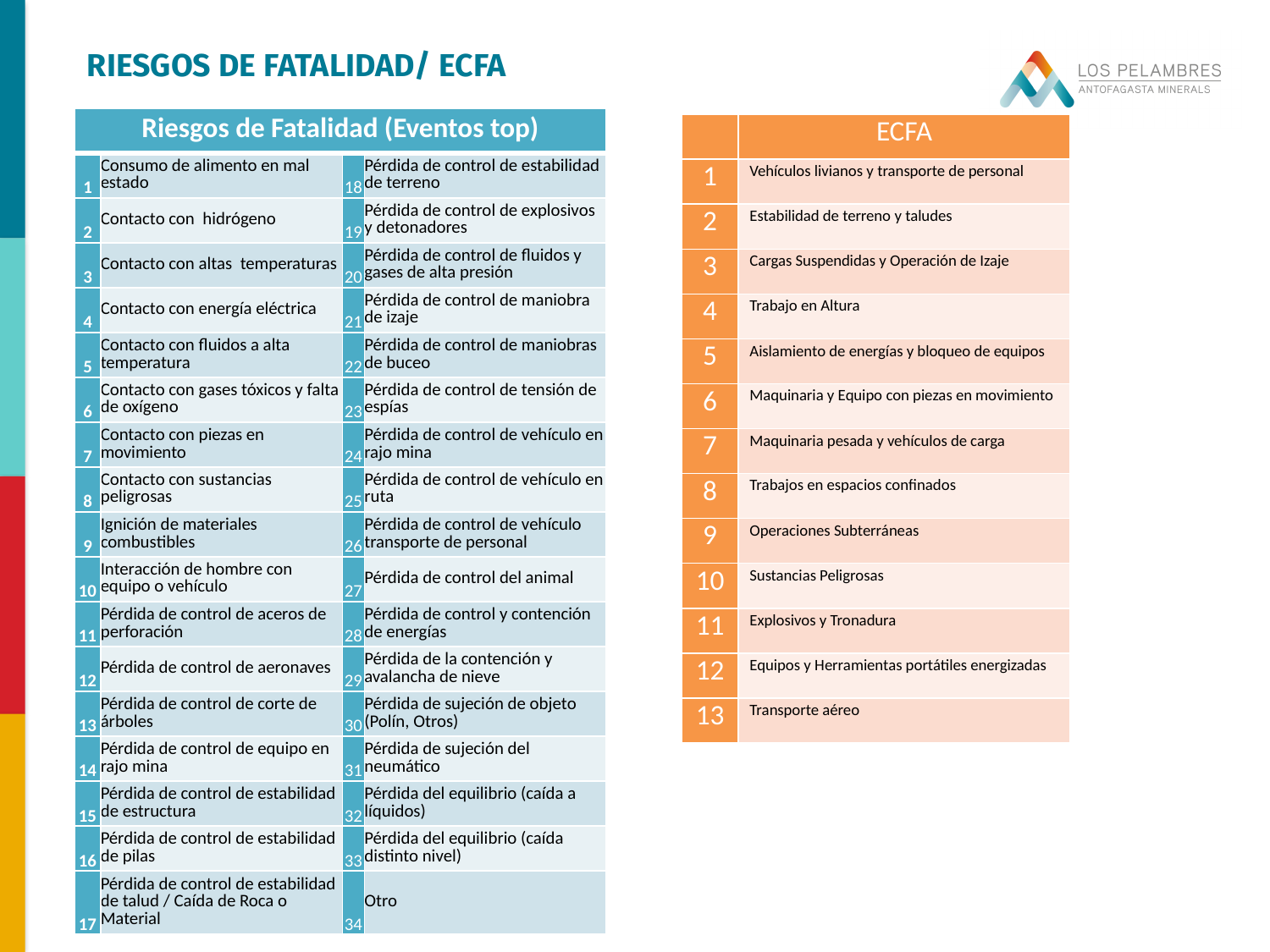

RIESGOS DE FATALIDAD/ ECFA
| Riesgos de Fatalidad (Eventos top) |  |  |  |
| --- | --- | --- | --- |
| 1 | Consumo de alimento en mal estado | 18 | Pérdida de control de estabilidad de terreno |
| 2 | Contacto con  hidrógeno | 19 | Pérdida de control de explosivos y detonadores |
| 3 | Contacto con altas  temperaturas | 20 | Pérdida de control de fluidos y gases de alta presión |
| 4 | Contacto con energía eléctrica | 21 | Pérdida de control de maniobra de izaje |
| 5 | Contacto con fluidos a alta temperatura | 22 | Pérdida de control de maniobras de buceo |
| 6 | Contacto con gases tóxicos y falta de oxígeno | 23 | Pérdida de control de tensión de espías |
| 7 | Contacto con piezas en movimiento | 24 | Pérdida de control de vehículo en rajo mina |
| 8 | Contacto con sustancias peligrosas | 25 | Pérdida de control de vehículo en ruta |
| 9 | Ignición de materiales combustibles | 26 | Pérdida de control de vehículo transporte de personal |
| 10 | Interacción de hombre con equipo o vehículo | 27 | Pérdida de control del animal |
| 11 | Pérdida de control de aceros de perforación | 28 | Pérdida de control y contención de energías |
| 12 | Pérdida de control de aeronaves | 29 | Pérdida de la contención y avalancha de nieve |
| 13 | Pérdida de control de corte de árboles | 30 | Pérdida de sujeción de objeto (Polín, Otros) |
| 14 | Pérdida de control de equipo en rajo mina | 31 | Pérdida de sujeción del neumático |
| 15 | Pérdida de control de estabilidad de estructura | 32 | Pérdida del equilibrio (caída a líquidos) |
| 16 | Pérdida de control de estabilidad de pilas | 33 | Pérdida del equilibrio (caída distinto nivel) |
| 17 | Pérdida de control de estabilidad de talud / Caída de Roca o Material | 34 | Otro |
|  | ECFA |
| --- | --- |
| 1 | Vehículos livianos y transporte de personal |
| 2 | Estabilidad de terreno y taludes |
| 3 | Cargas Suspendidas y Operación de Izaje |
| 4 | Trabajo en Altura |
| 5 | Aislamiento de energías y bloqueo de equipos |
| 6 | Maquinaria y Equipo con piezas en movimiento |
| 7 | Maquinaria pesada y vehículos de carga |
| 8 | Trabajos en espacios confinados |
| 9 | Operaciones Subterráneas |
| 10 | Sustancias Peligrosas |
| 11 | Explosivos y Tronadura |
| 12 | Equipos y Herramientas portátiles energizadas |
| 13 | Transporte aéreo |